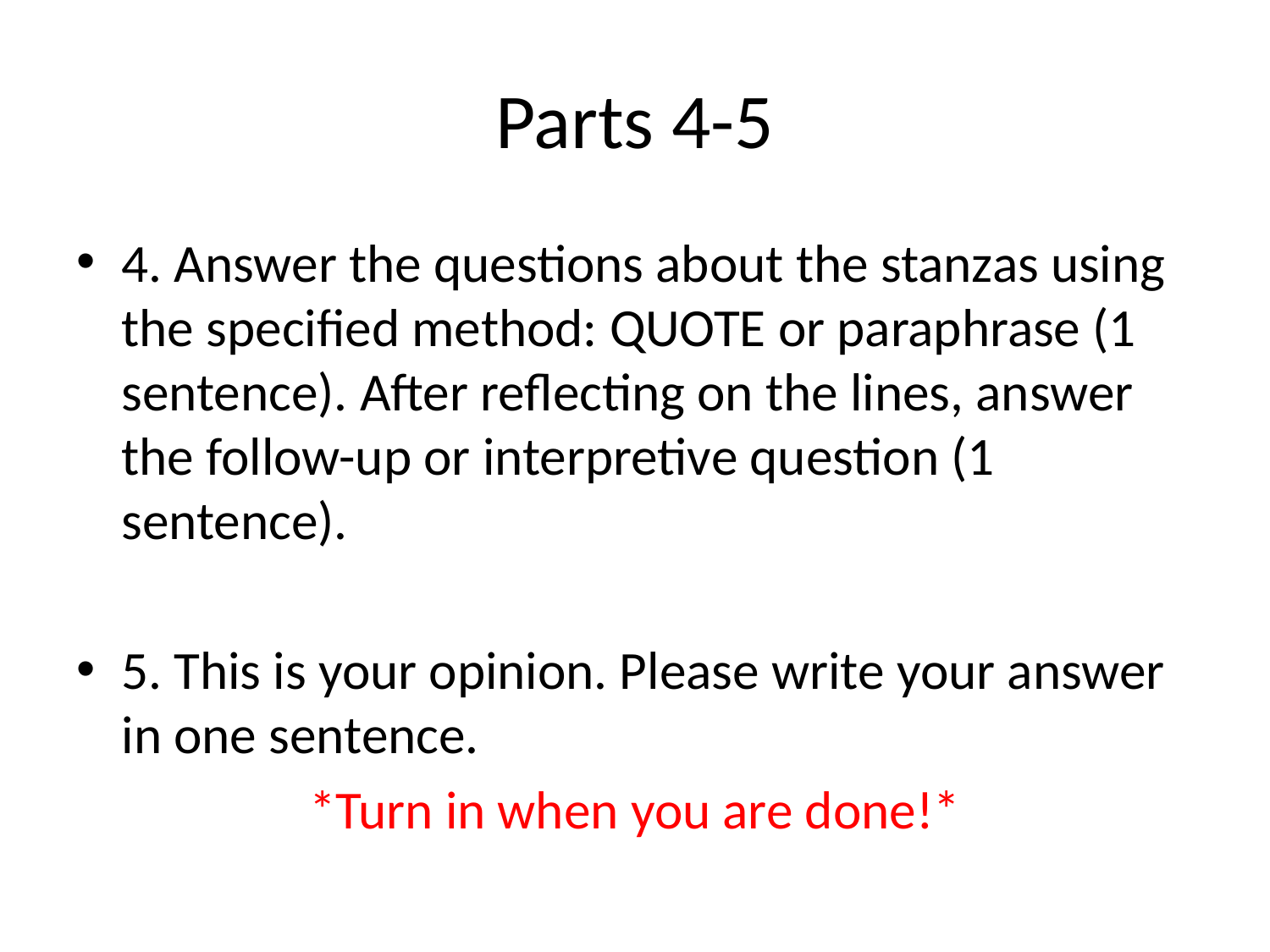

# Parts 4-5
4. Answer the questions about the stanzas using the specified method: QUOTE or paraphrase (1 sentence). After reflecting on the lines, answer the follow-up or interpretive question (1 sentence).

5. This is your opinion. Please write your answer in one sentence.
*Turn in when you are done!*